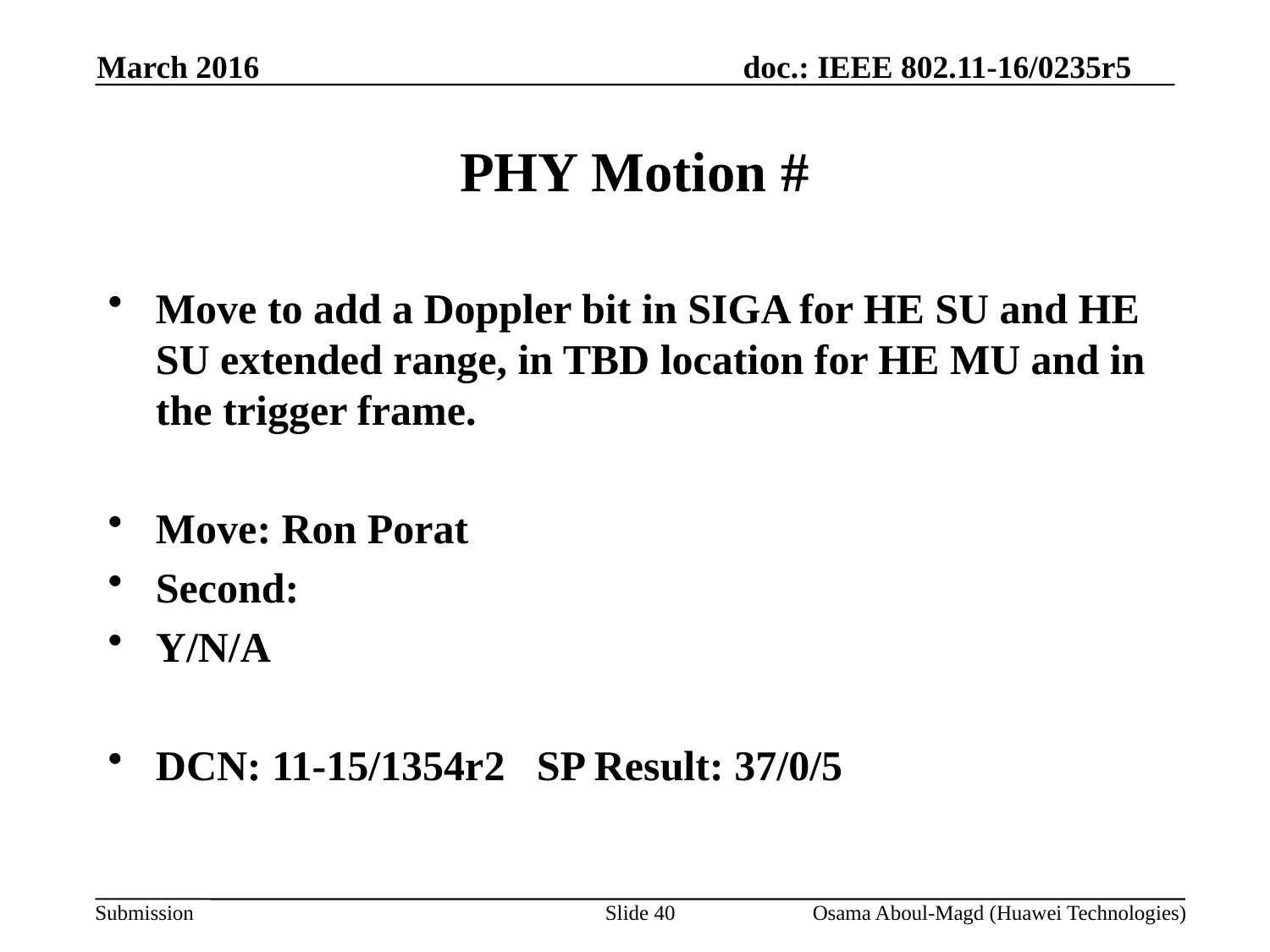

March 2016
# PHY Motion #
Move to add a Doppler bit in SIGA for HE SU and HE SU extended range, in TBD location for HE MU and in the trigger frame.

Move: Ron Porat
Second:
Y/N/A

DCN: 11-15/1354r2	SP Result: 37/0/5
Slide 40
Osama Aboul-Magd (Huawei Technologies)